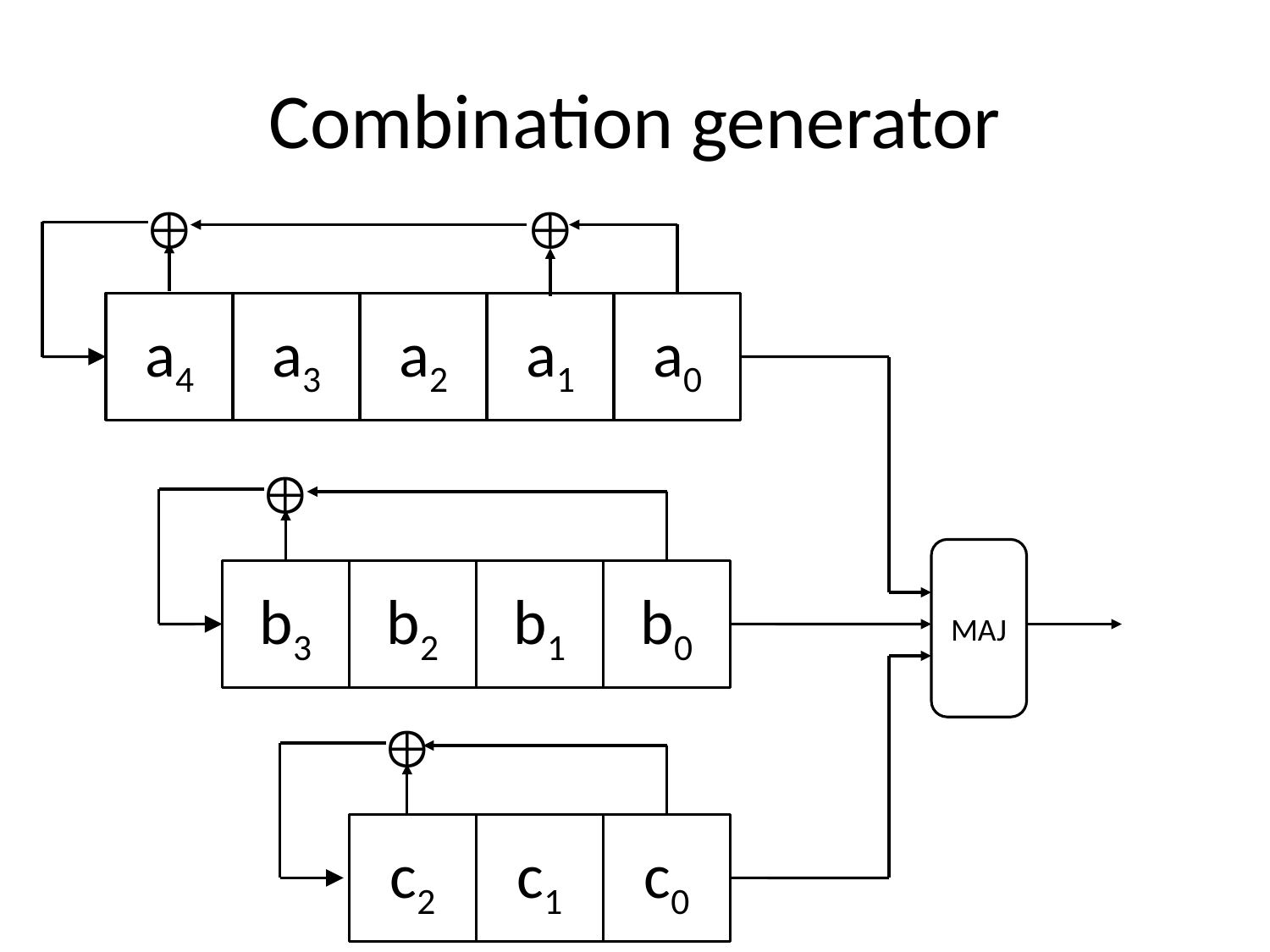

# Combination generator
⊕
⊕
a4
a3
a2
a1
a0
⊕
MAJ
b3
b2
b1
b0
⊕
c2
c1
c0